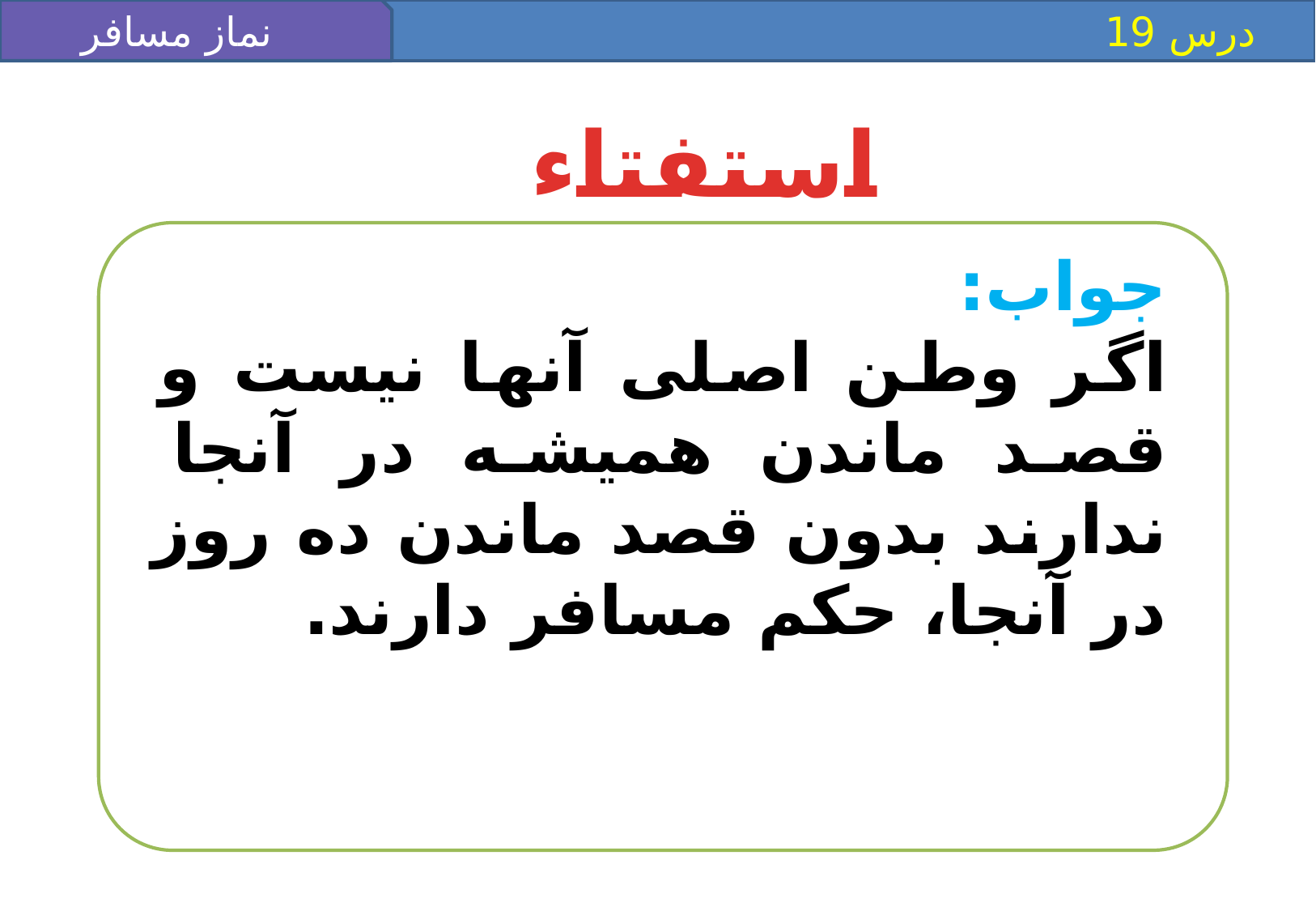

درس 19
نماز مسافر (2)
استفتاء

جواب:
اگر وطن اصلى آنها نيست و قصد ماندن هميشه در آنجا ندارند بدون قصد ماندن ده روز در آنجا، حكم مسافر دارند.